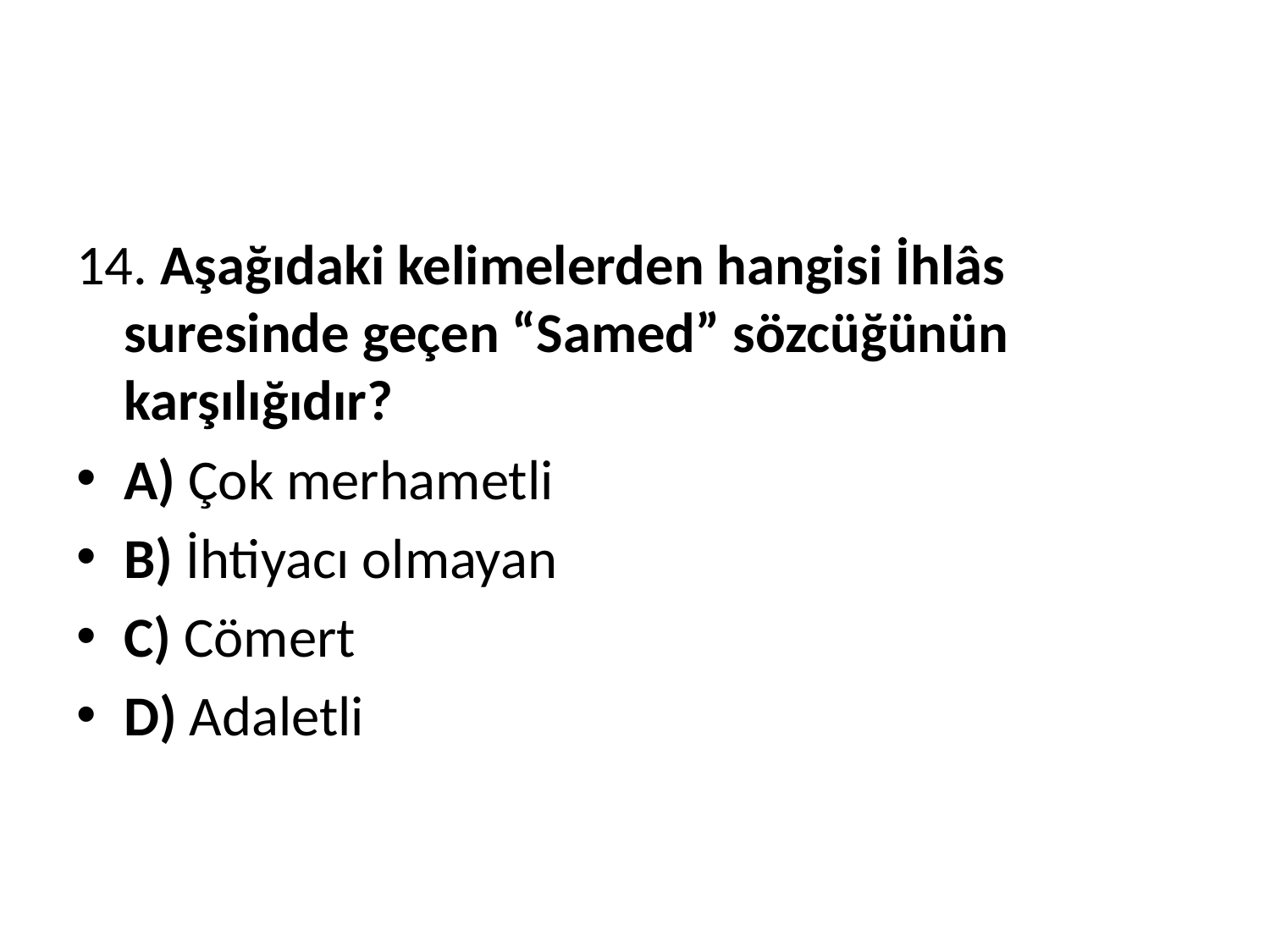

#
14. Aşağıdaki kelimelerden hangisi İhlâs suresinde geçen “Samed” sözcüğünün karşılığıdır?
A) Çok merhametli
B) İhtiyacı olmayan
C) Cömert
D) Adaletli